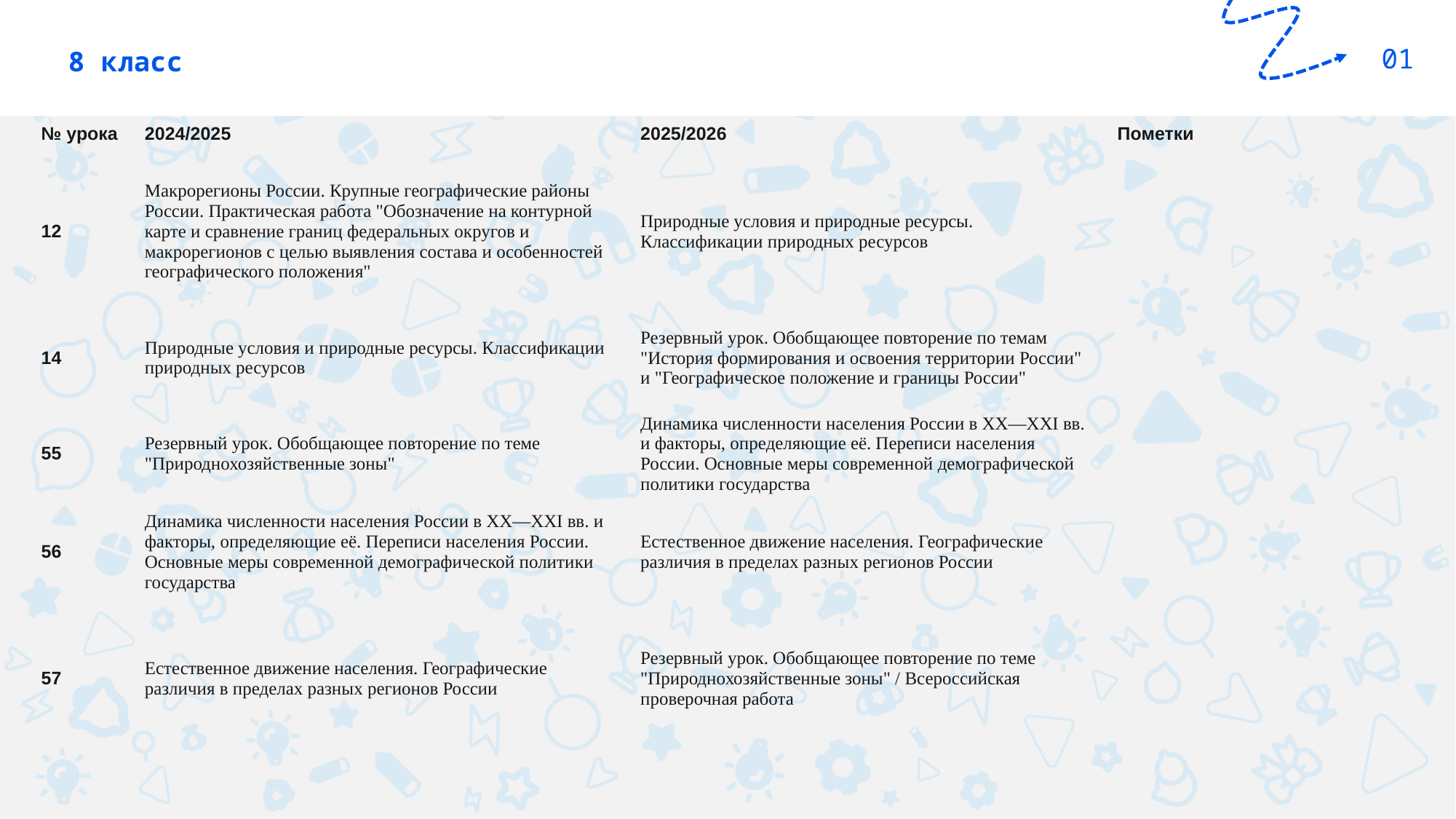

01
8 класс
| № урока | 2024/2025 | 2025/2026 | Пометки |
| --- | --- | --- | --- |
| 12 | Макрорегионы России. Крупные географические районы России. Практическая работа "Обозначение на контурной карте и сравнение границ федеральных округов и макрорегионов с целью выявления состава и особенностей географического положения" | Природные условия и природные ресурсы. Классификации природных ресурсов |  |
| 14 | Природные условия и природные ресурсы. Классификации природных ресурсов | Резервный урок. Обобщающее повторение по темам "История формирования и освоения территории России" и "Географическое положение и границы России" |  |
| 55 | Резервный урок. Обобщающее повторение по теме "Природнохозяйственные зоны" | Динамика численности населения России в XX—XXI вв. и факторы, определяющие её. Переписи населения России. Основные меры современной демографической политики государства |  |
| 56 | Динамика численности населения России в XX—XXI вв. и факторы, определяющие её. Переписи населения России. Основные меры современной демографической политики государства | Естественное движение населения. Географические различия в пределах разных регионов России |  |
| 57 | Естественное движение населения. Географические различия в пределах разных регионов России | Резервный урок. Обобщающее повторение по теме "Природнохозяйственные зоны" / Всероссийская проверочная работа |  |